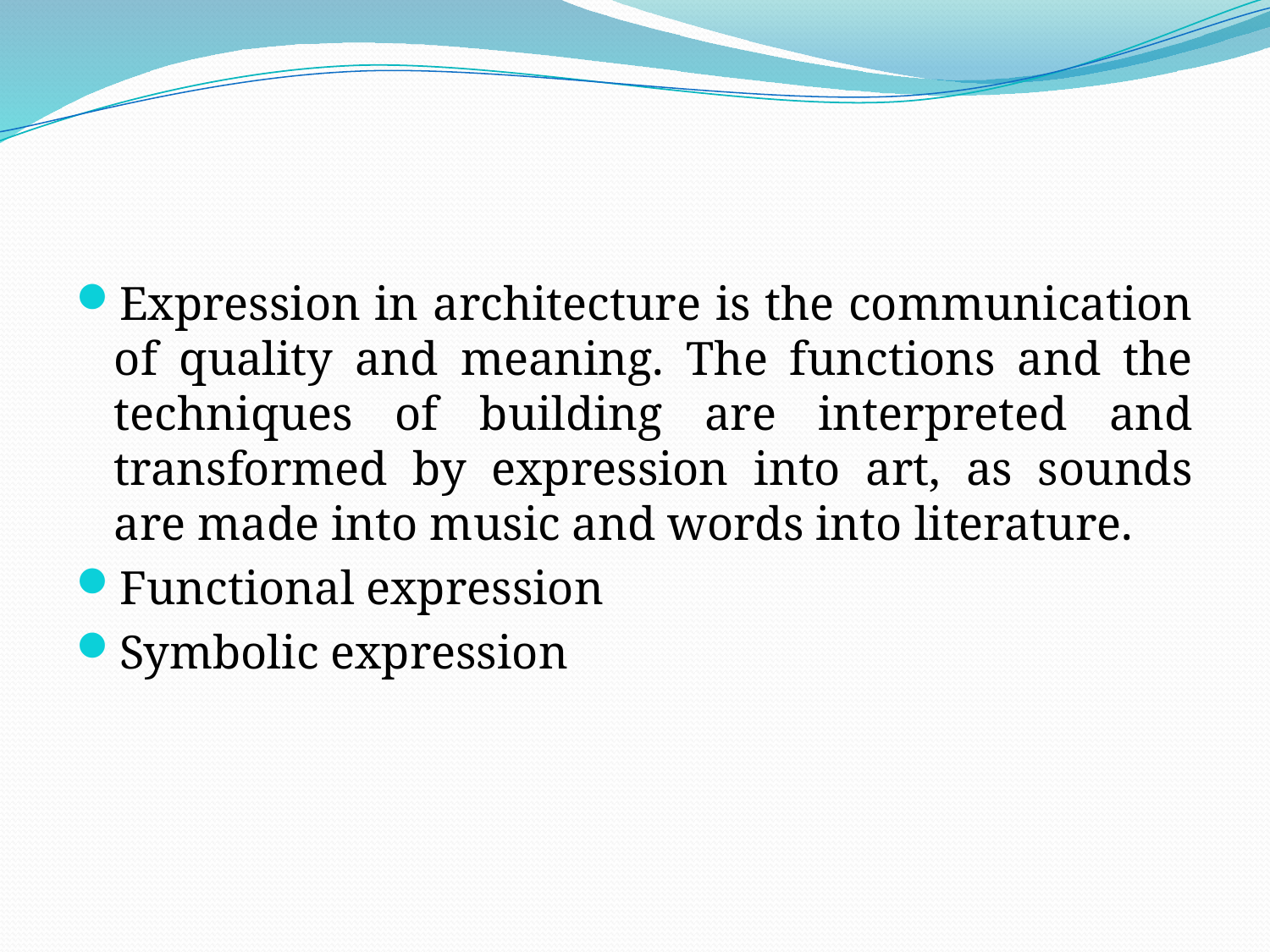

Expression in architecture is the communication of quality and meaning. The functions and the techniques of building are interpreted and transformed by expression into art, as sounds are made into music and words into literature.
Functional expression
Symbolic expression